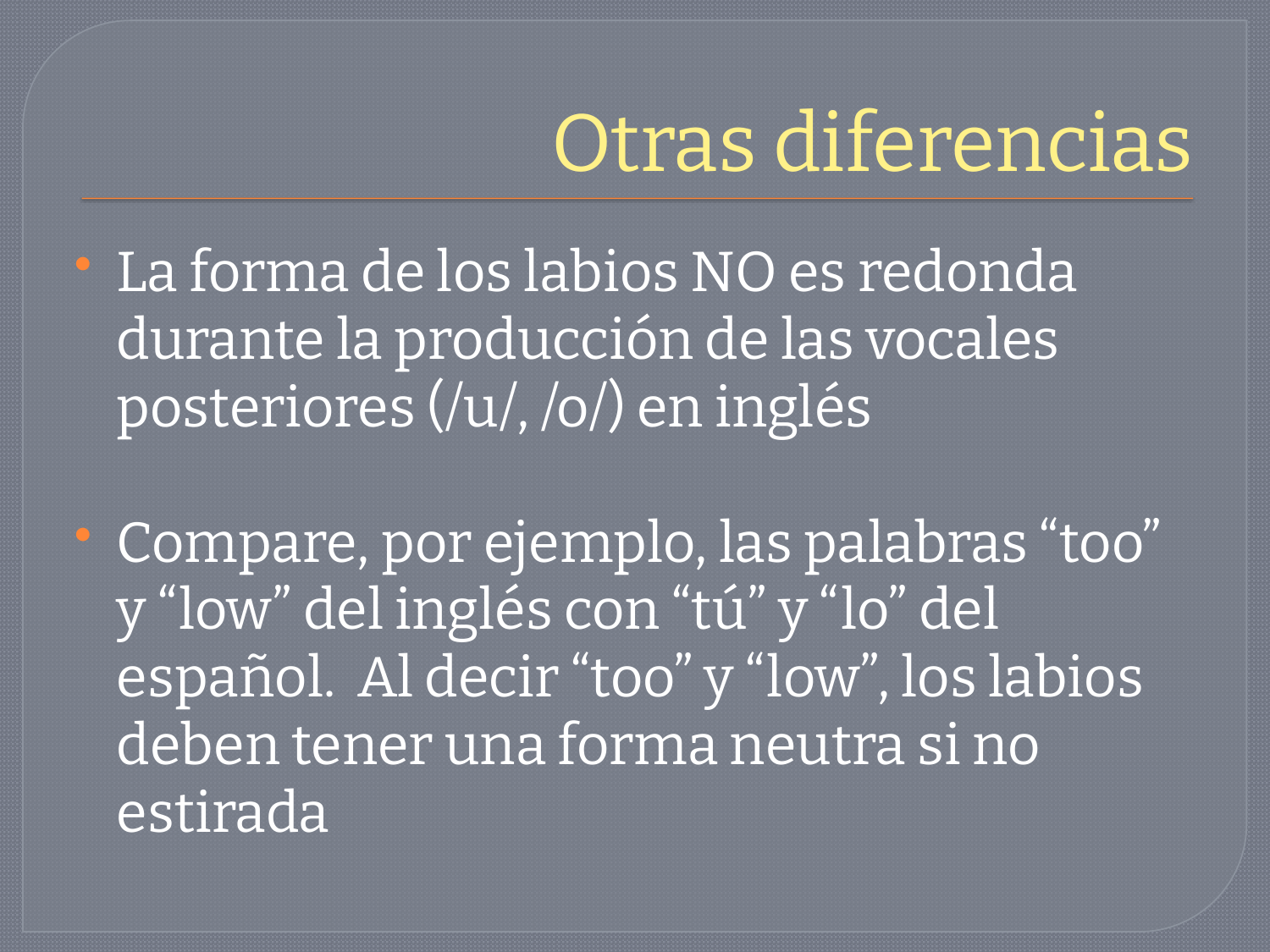

# Otras diferencias
La forma de los labios NO es redonda durante la producción de las vocales posteriores (/u/, /o/) en inglés

Compare, por ejemplo, las palabras “too” y “low” del inglés con “tú” y “lo” del español.  Al decir “too” y “low”, los labios deben tener una forma neutra si no estirada